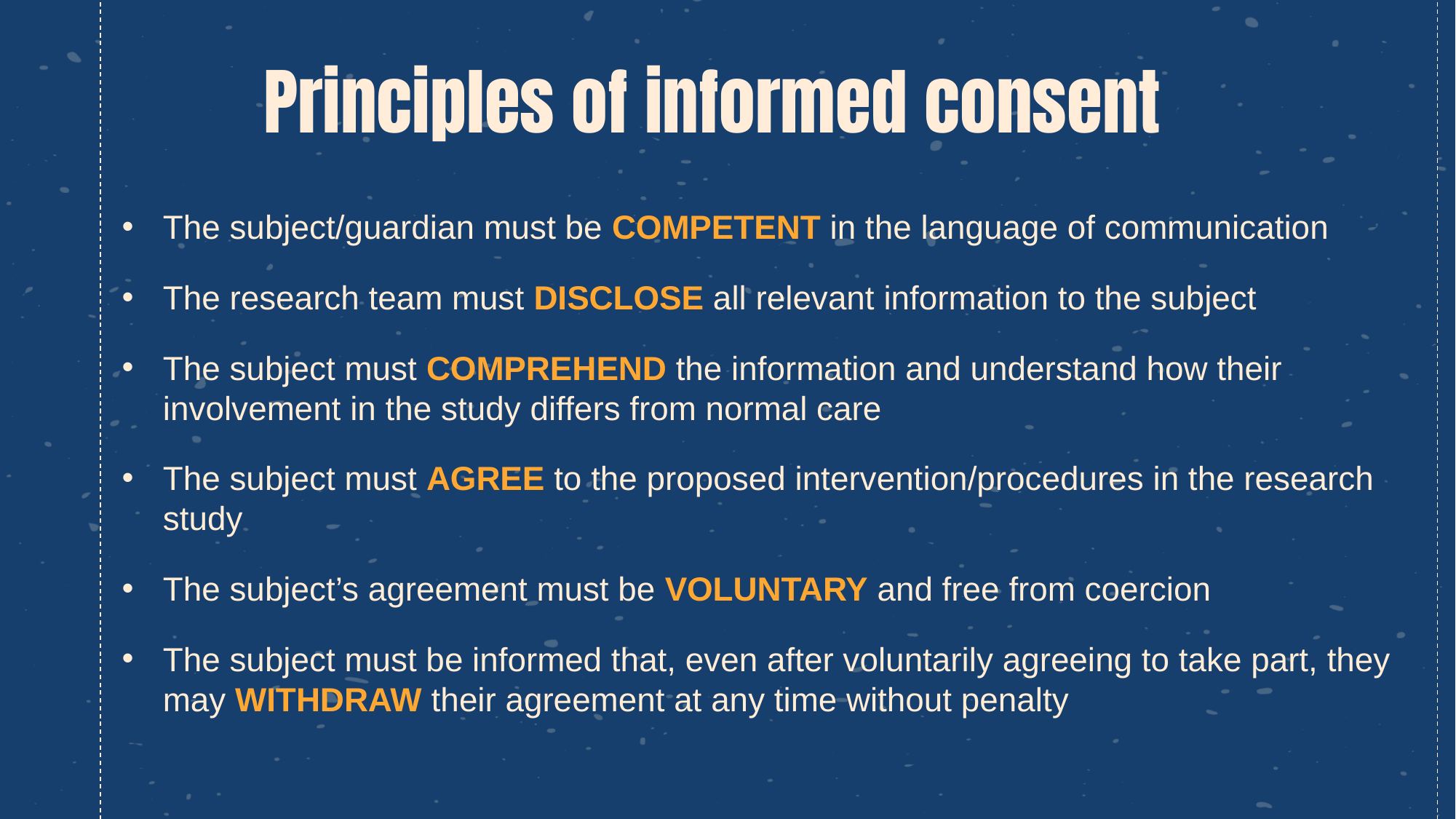

# Principles of informed consent
The subject/guardian must be COMPETENT in the language of communication
The research team must DISCLOSE all relevant information to the subject
The subject must COMPREHEND the information and understand how their involvement in the study differs from normal care
The subject must AGREE to the proposed intervention/procedures in the research study
The subject’s agreement must be VOLUNTARY and free from coercion
The subject must be informed that, even after voluntarily agreeing to take part, they may WITHDRAW their agreement at any time without penalty